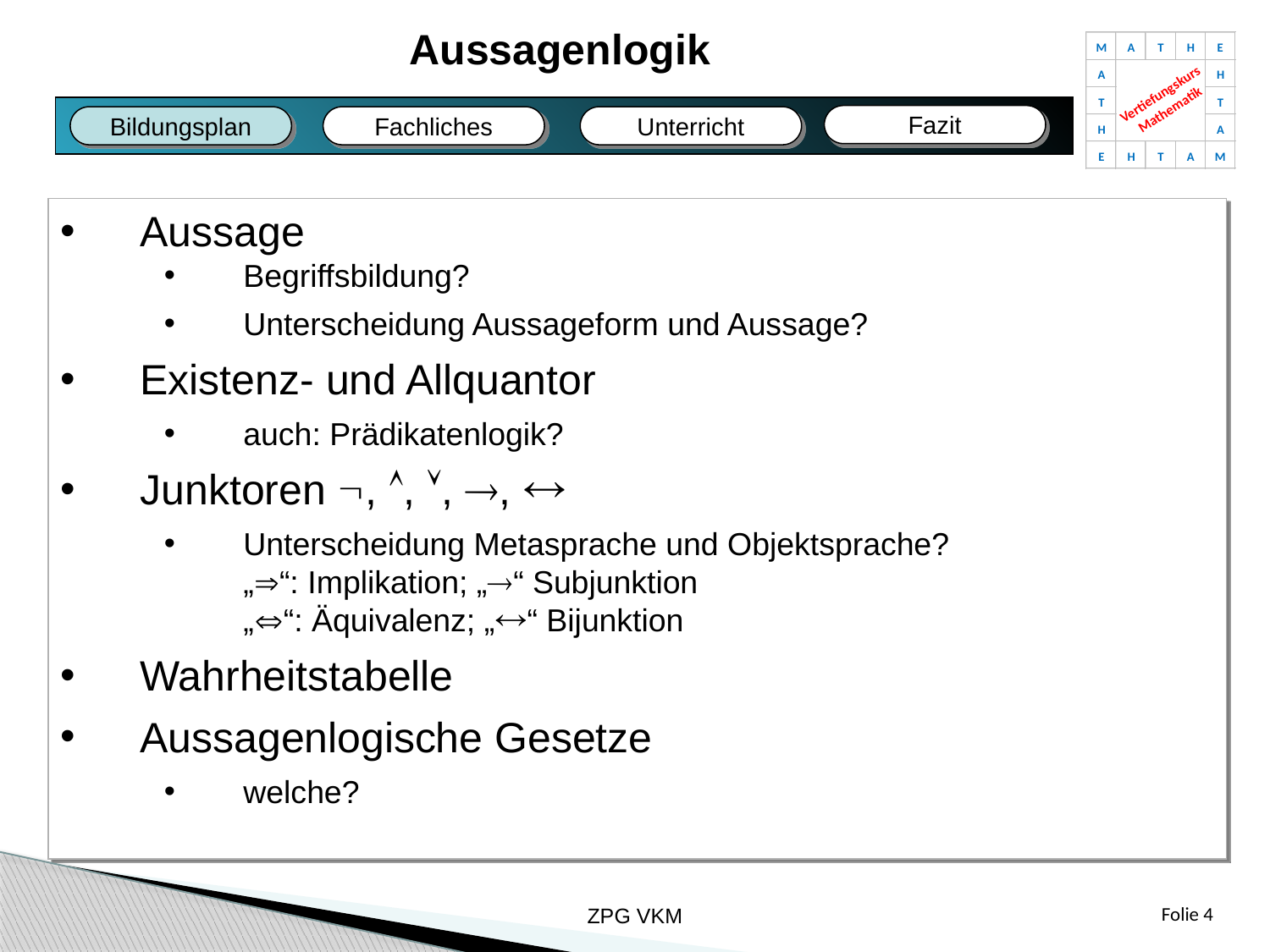

Aussagenlogik

M
A
T
H
E

A
H
Vertiefungskurs
Mathematik

T
T

H
A

E
H
T
A
M

Fazit
Fachliches
Bildungsplan
Unterricht
Fazit
Bildungsplan
Fachliches
Unterricht
Aussage
Begriffsbildung?
Unterscheidung Aussageform und Aussage?
Existenz- und Allquantor
auch: Prädikatenlogik?
Junktoren ¬, ∧, ∨, →, ↔
Unterscheidung Metasprache und Objektsprache?
„⇒“: Implikation; „→“ Subjunktion
„⇔“: Äquivalenz; „↔“ Bijunktion
Wahrheitstabelle
Aussagenlogische Gesetze
welche?

ZPG VKM
Folie 4